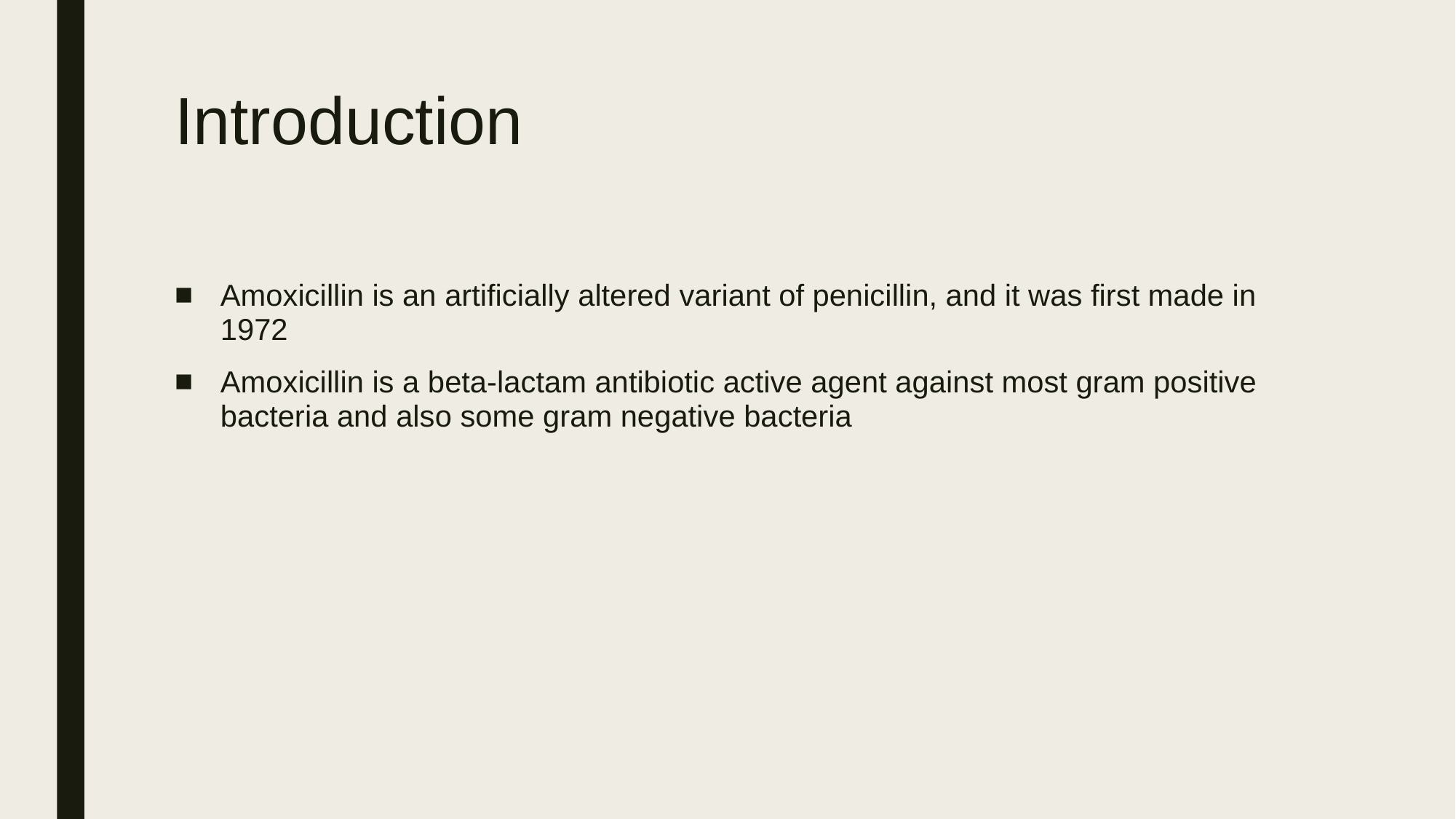

# Introduction
Amoxicillin is an artificially altered variant of penicillin, and it was first made in 1972
Amoxicillin is a beta-lactam antibiotic active agent against most gram positive bacteria and also some gram negative bacteria